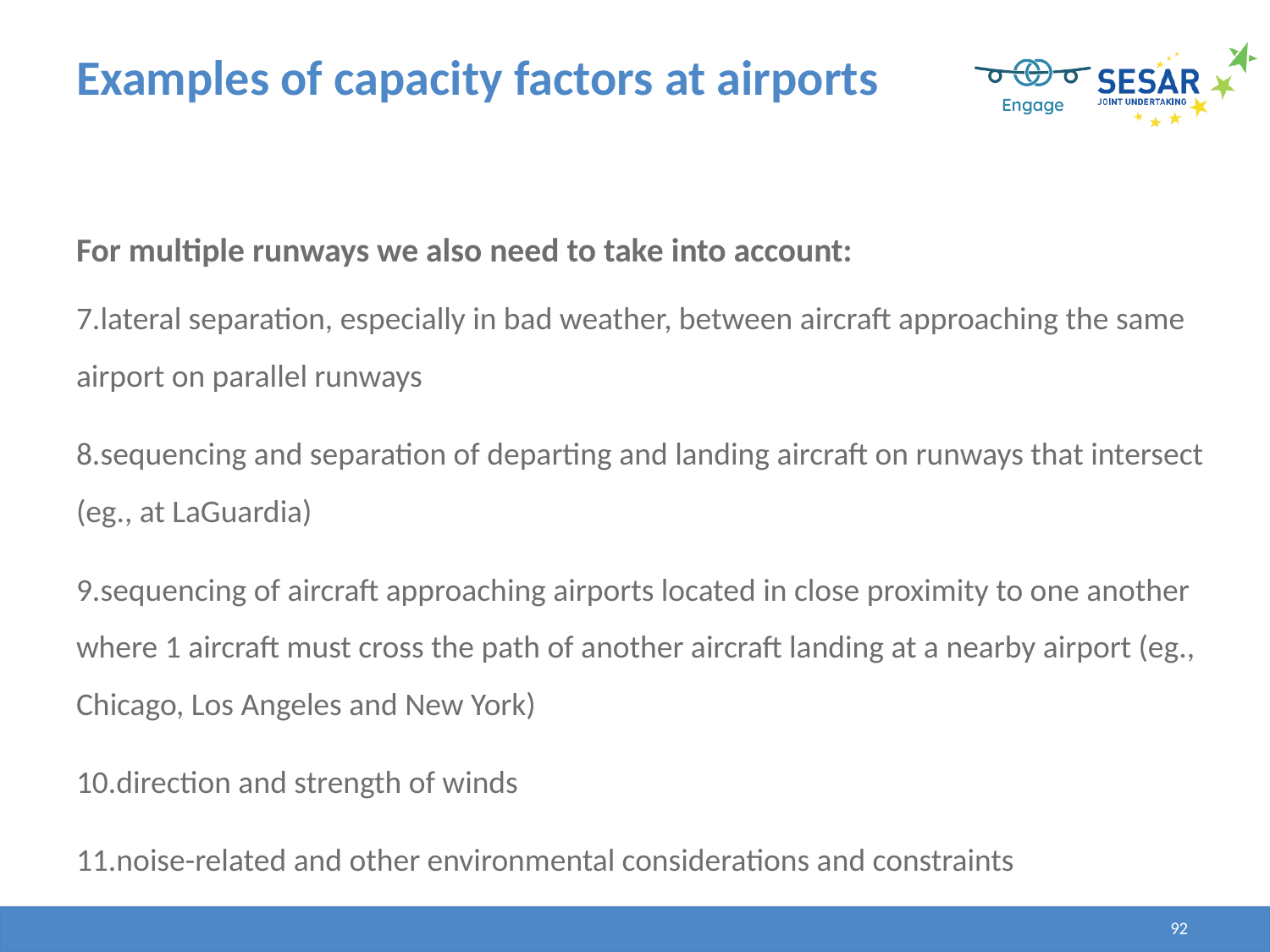

# Examples of capacity factors at airports
For multiple runways we also need to take into account:
lateral separation, especially in bad weather, between aircraft approaching the same airport on parallel runways
sequencing and separation of departing and landing aircraft on runways that intersect (eg., at LaGuardia)
sequencing of aircraft approaching airports located in close proximity to one another where 1 aircraft must cross the path of another aircraft landing at a nearby airport (eg., Chicago, Los Angeles and New York)
direction and strength of winds
noise-related and other environmental considerations and constraints

92